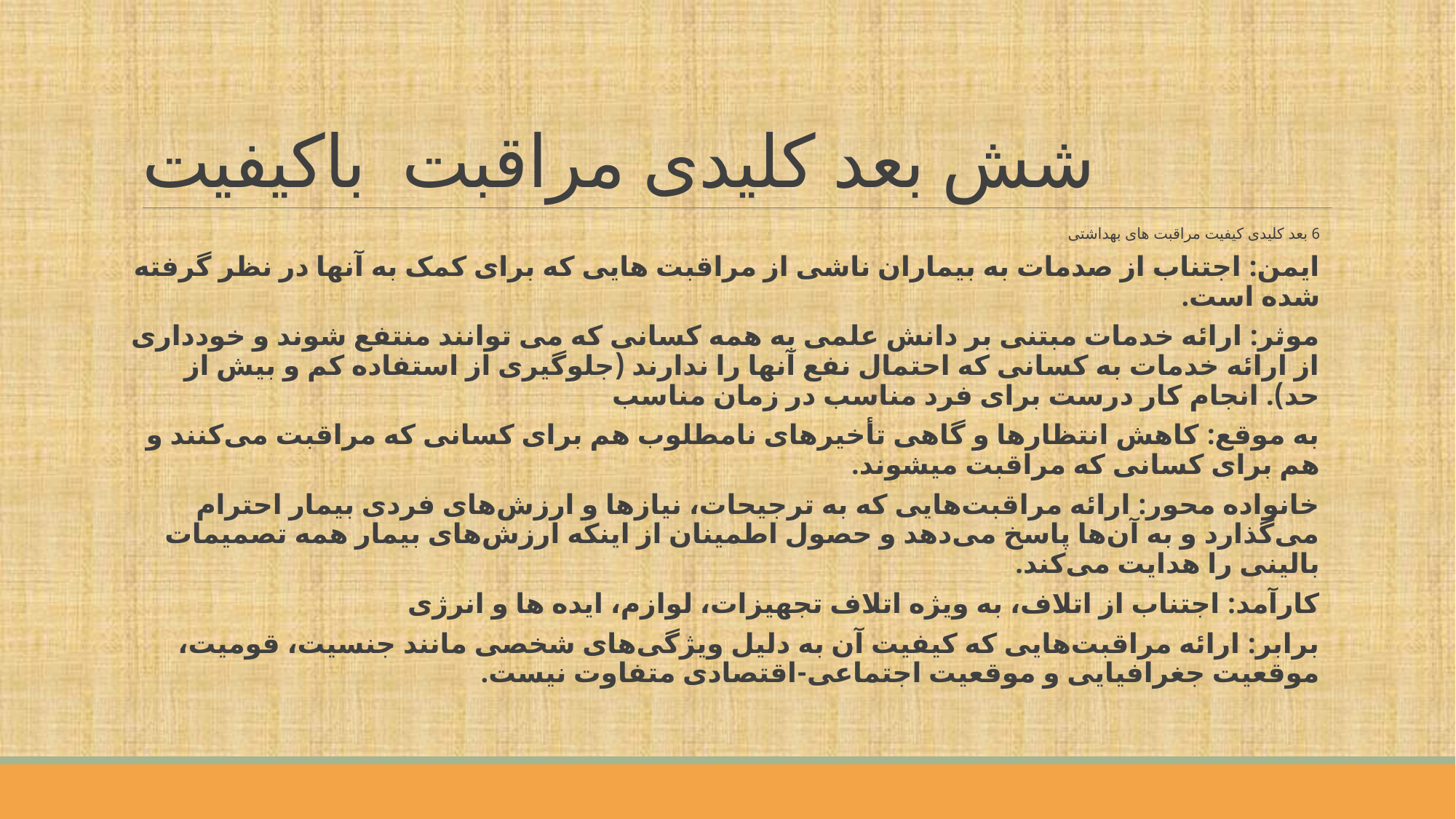

# شش بعد کلیدی مراقبت  باکیفیت
6 بعد کلیدی کیفیت مراقبت های بهداشتی
ایمن: اجتناب از صدمات به بیماران ناشی از مراقبت هایی که برای کمک به آنها در نظر گرفته شده است.
موثر: ارائه خدمات مبتنی بر دانش علمی به همه کسانی که می توانند منتفع شوند و خودداری از ارائه خدمات به کسانی که احتمال نفع آنها را ندارند (جلوگیری از استفاده کم و بیش از حد). انجام کار درست برای فرد مناسب در زمان مناسب
به موقع: کاهش انتظارها و گاهی تأخیرهای نامطلوب هم برای کسانی که مراقبت می‌کنند و هم برای کسانی که مراقبت میشوند.
خانواده محور: ارائه مراقبت‌هایی که به ترجیحات، نیازها و ارزش‌های فردی بیمار احترام می‌گذارد و به آن‌ها پاسخ می‌دهد و حصول اطمینان از اینکه ارزش‌های بیمار همه تصمیمات بالینی را هدایت می‌کند.
کارآمد: اجتناب از اتلاف، به ویژه اتلاف تجهیزات، لوازم، ایده ها و انرژی
برابر: ارائه مراقبت‌هایی که کیفیت آن به دلیل ویژگی‌های شخصی مانند جنسیت، قومیت، موقعیت جغرافیایی و موقعیت اجتماعی-اقتصادی متفاوت نیست.